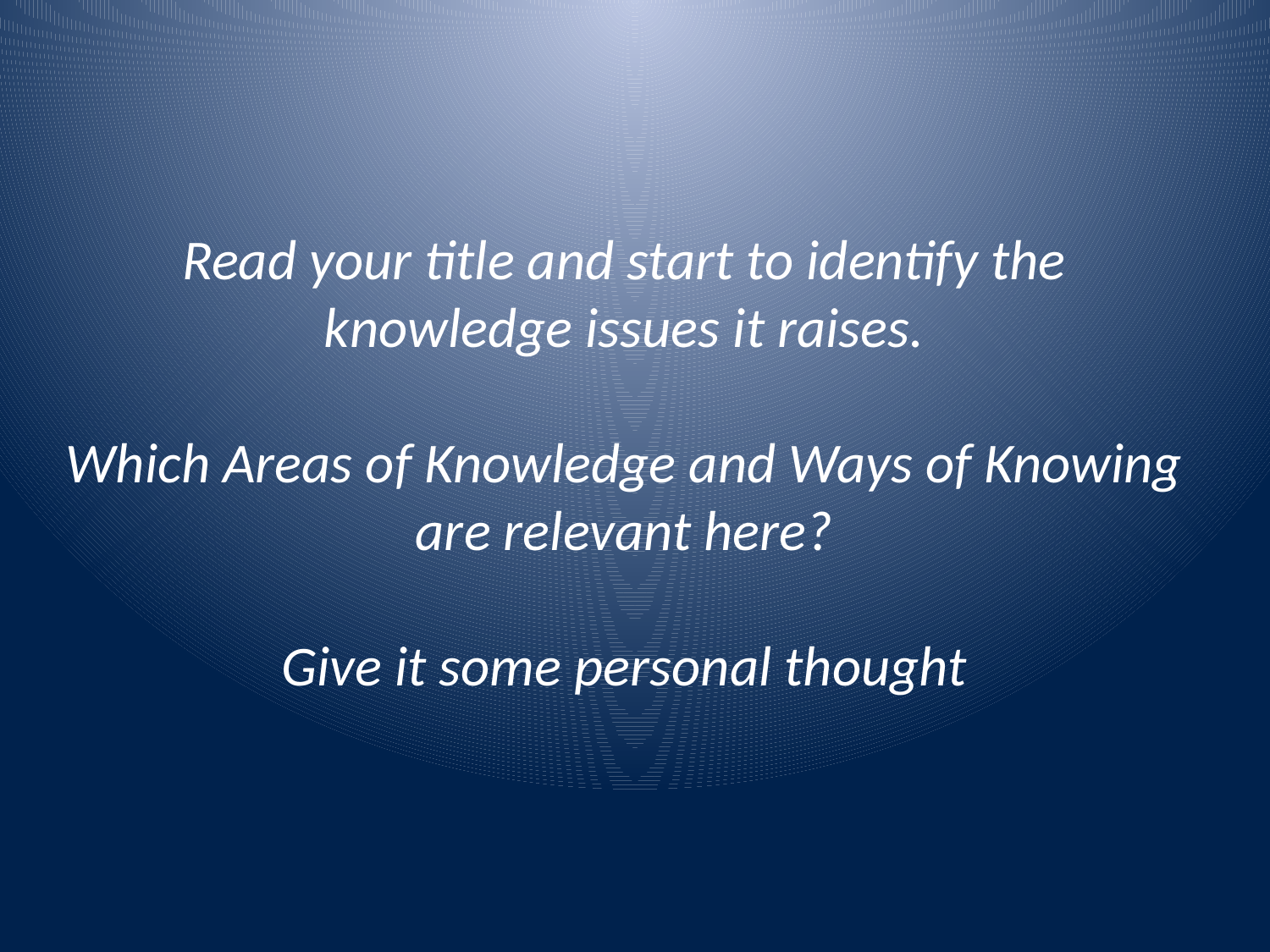

# Read your title and start to identify the knowledge issues it raises. Which Areas of Knowledge and Ways of Knowing are relevant here? Give it some personal thought